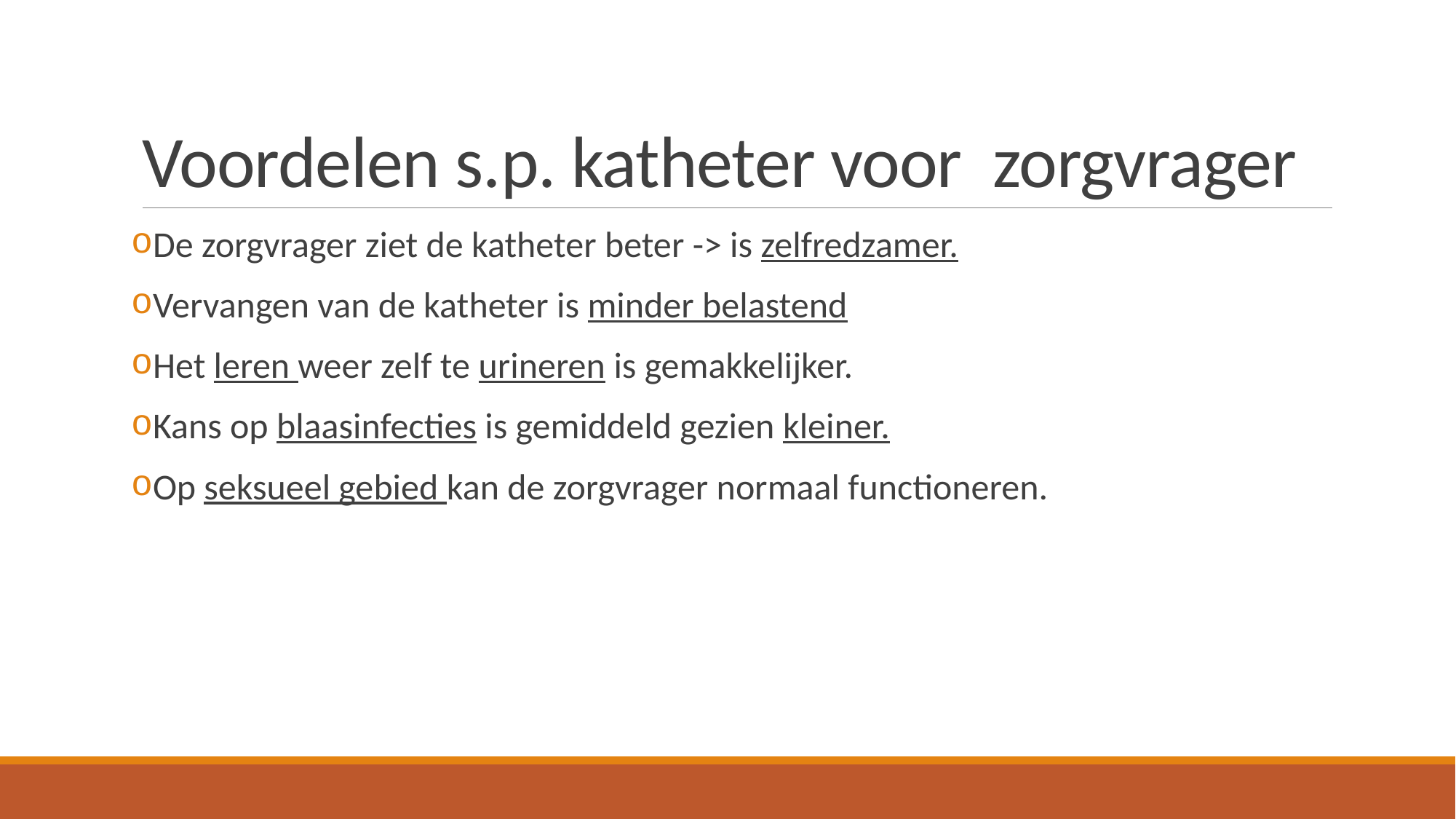

# Voordelen s.p. katheter voor  zorgvrager
De zorgvrager ziet de katheter beter -> is zelfredzamer.
Vervangen van de katheter is minder belastend
Het leren weer zelf te urineren is gemakkelijker.
Kans op blaasinfecties is gemiddeld gezien kleiner.
Op seksueel gebied kan de zorgvrager normaal functioneren.